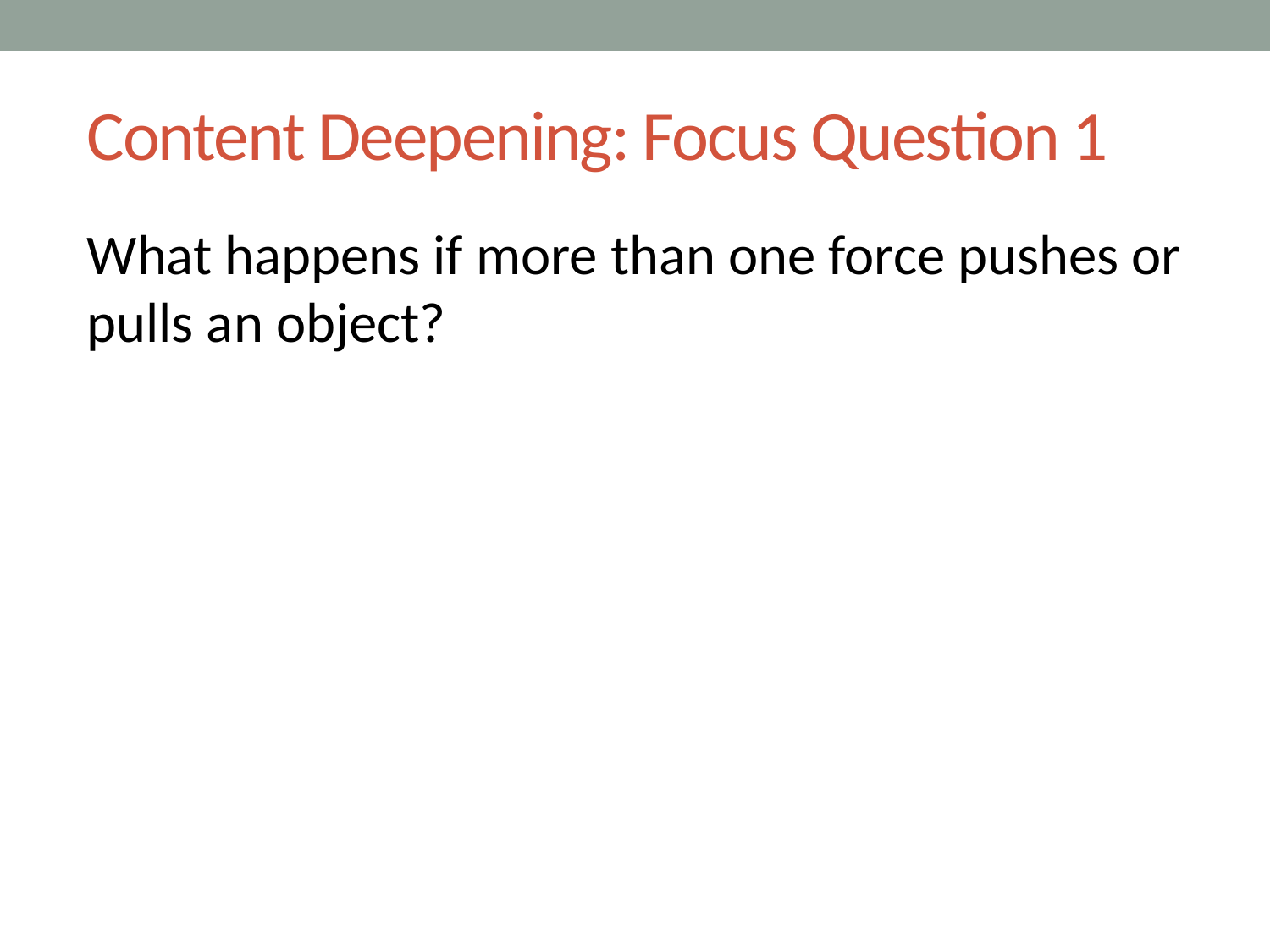

# Content Deepening: Focus Question 1
What happens if more than one force pushes or pulls an object?